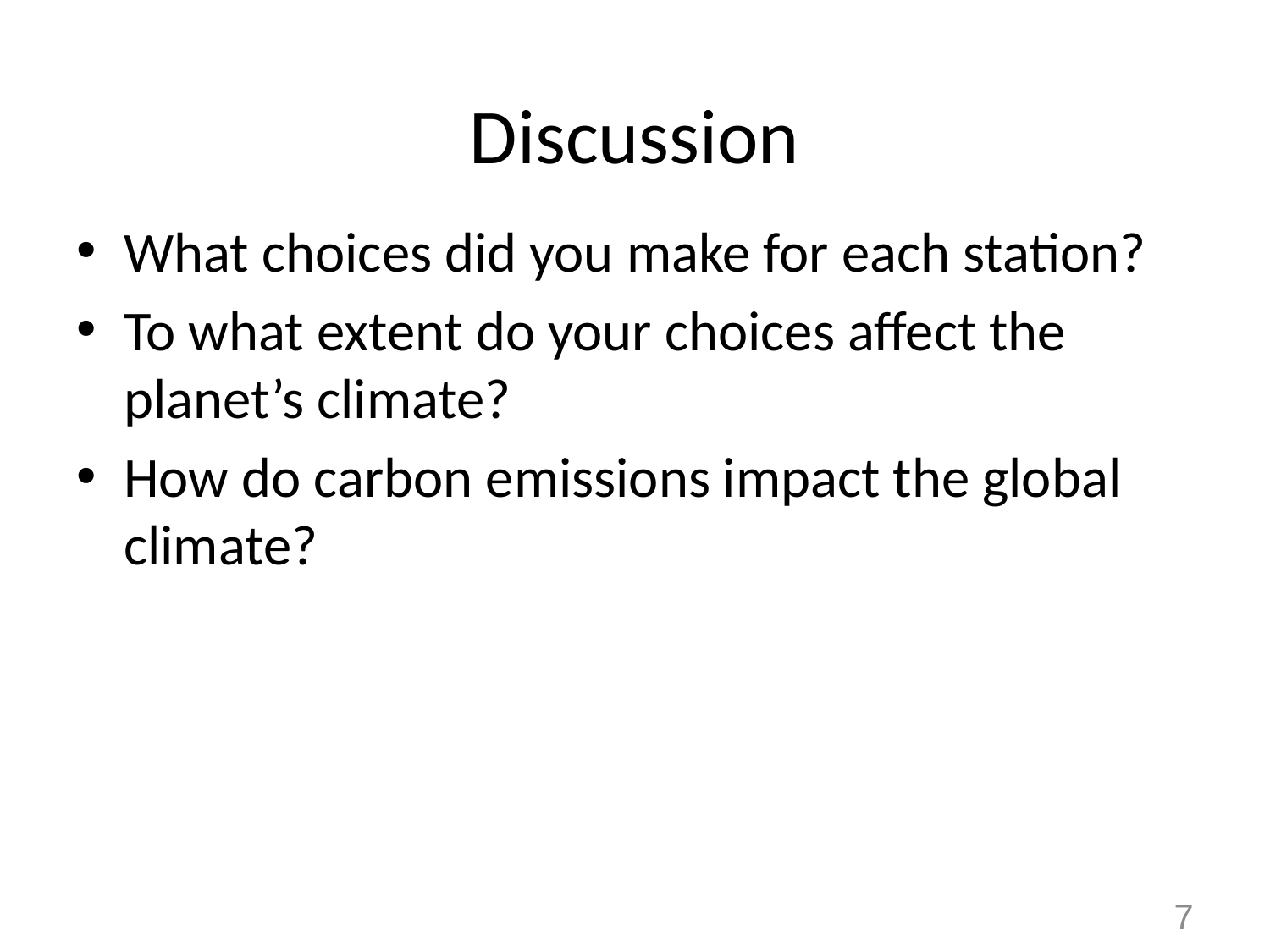

# Discussion
What choices did you make for each station?
To what extent do your choices affect the planet’s climate?
How do carbon emissions impact the global climate?

7